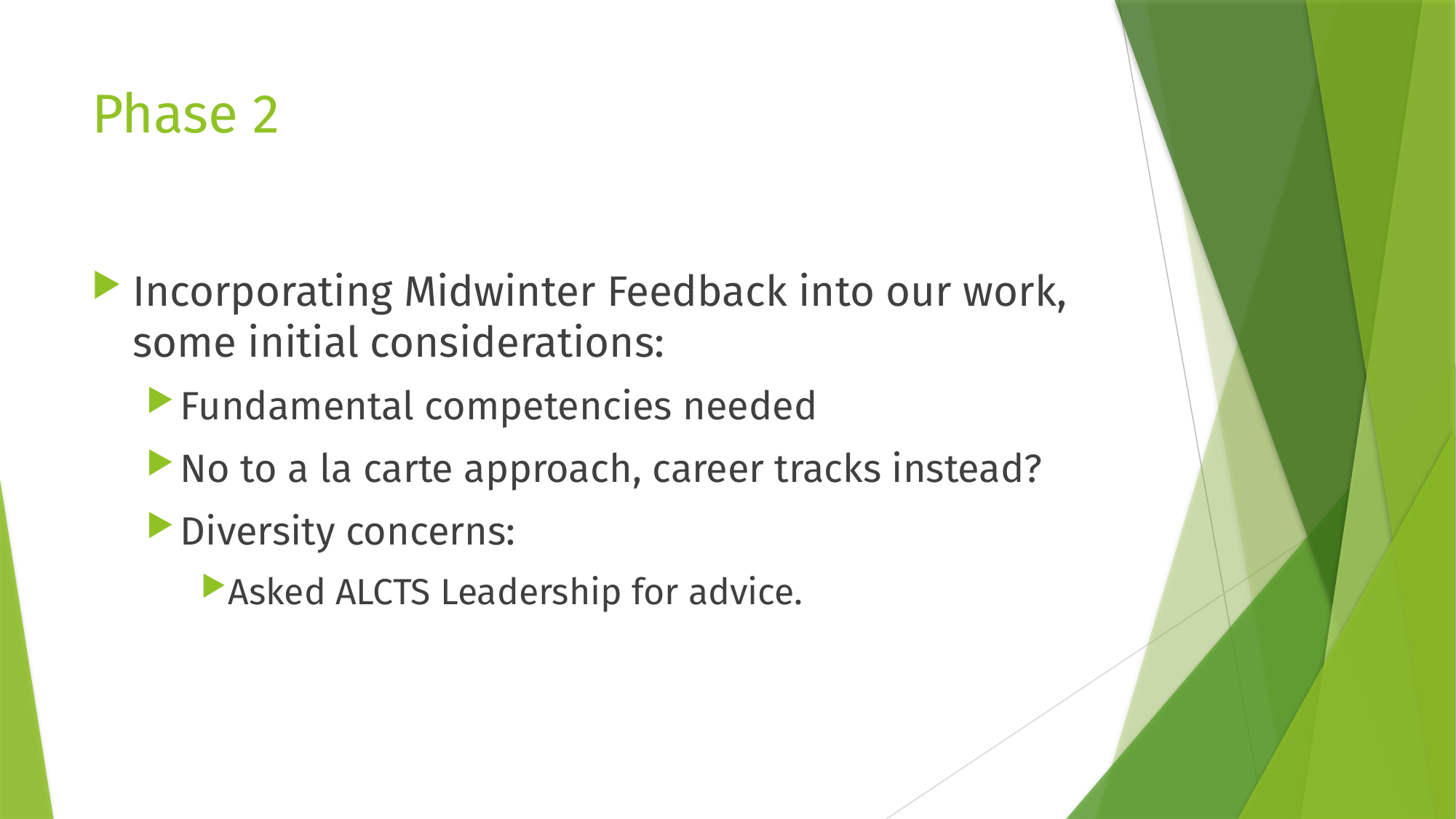

# Phase 2
Incorporating Midwinter Feedback into our work, some initial considerations:
Fundamental competencies needed
No to a la carte approach, career tracks instead?
Diversity concerns:
Asked ALCTS Leadership for advice.